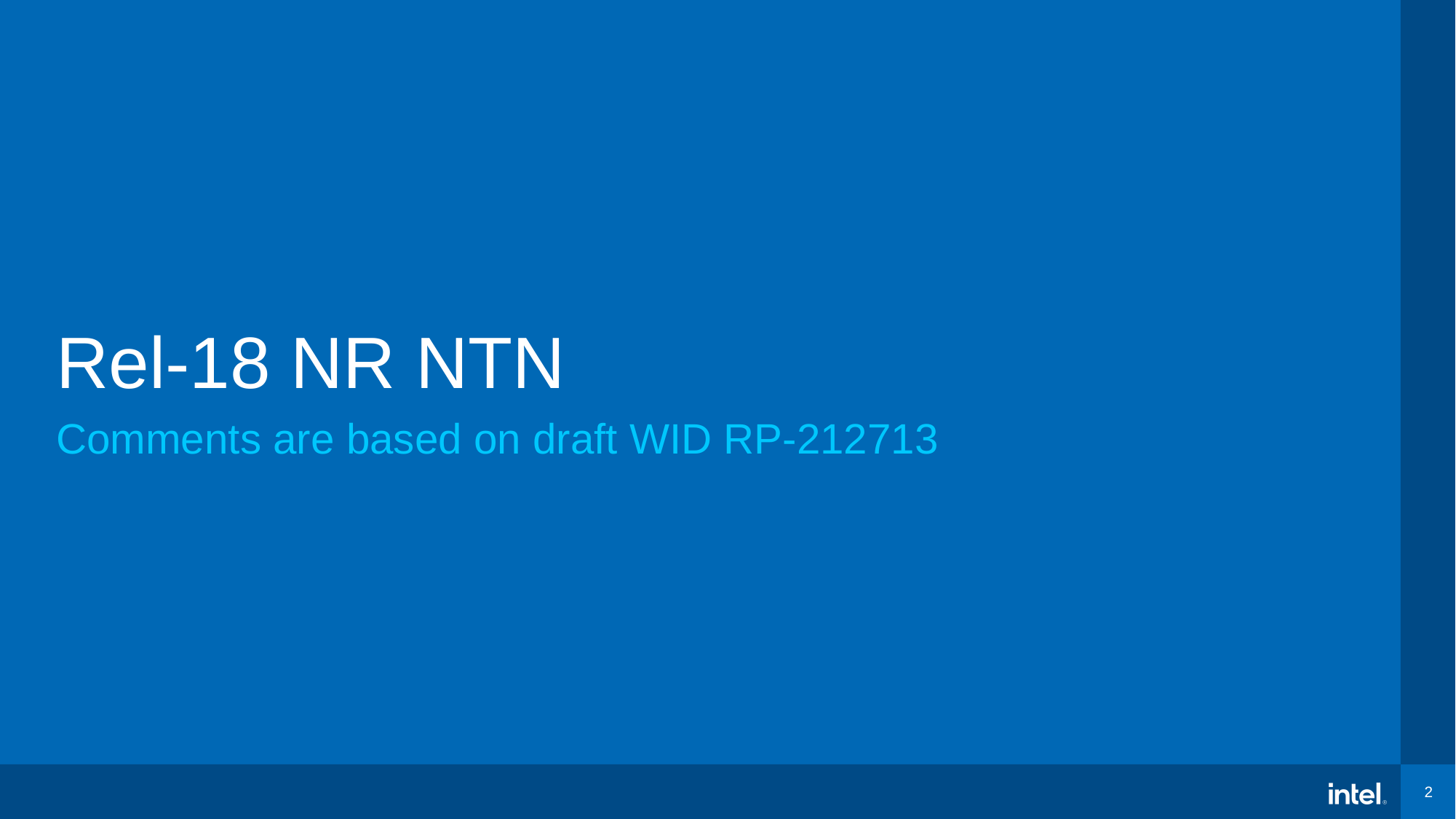

# Rel-18 NR NTN
Comments are based on draft WID RP-212713